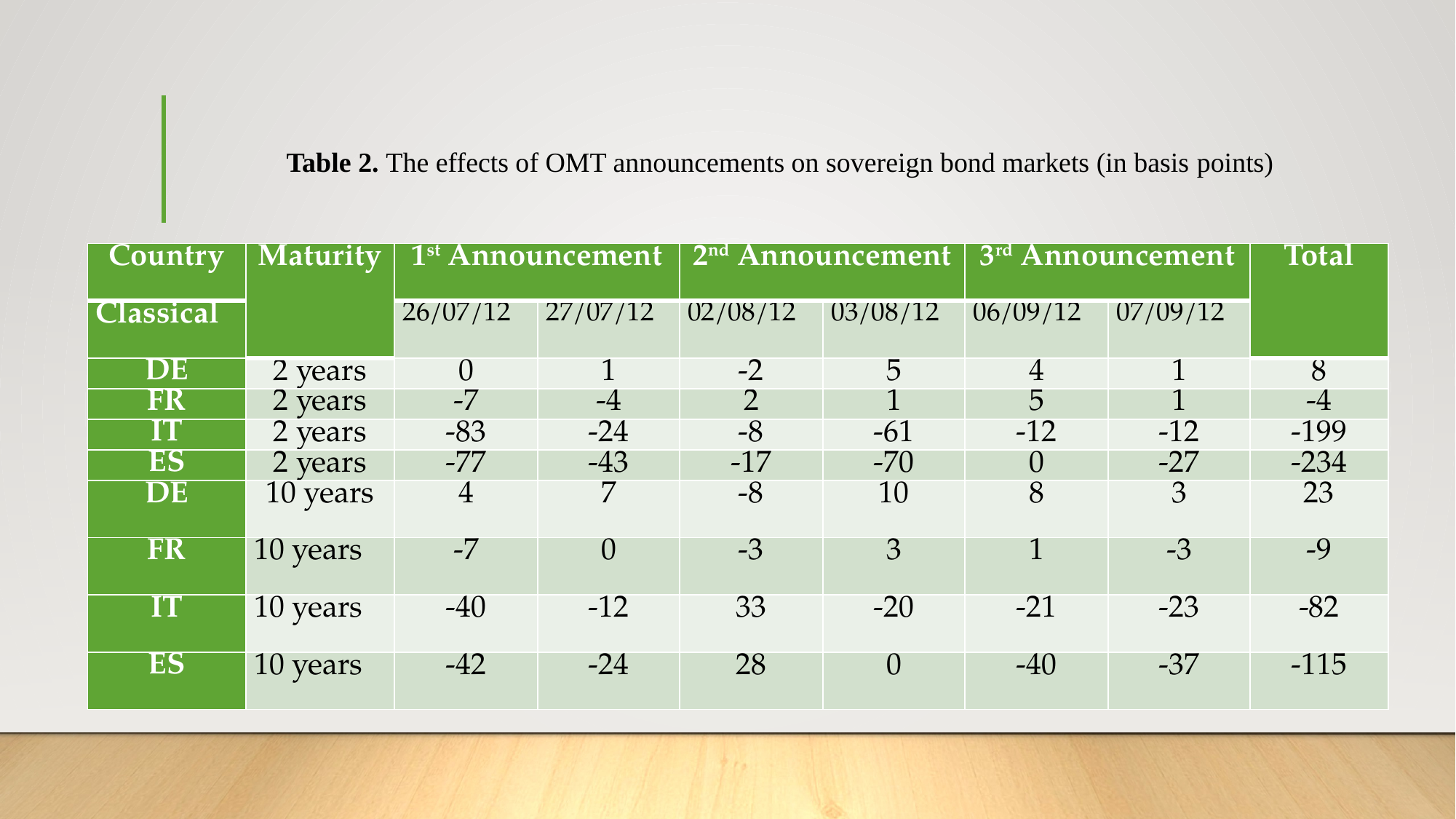

# Table 2. The effects of OMT announcements on sovereign bond markets (in basis points)
| Country | Maturity | 1st Announcement |  | 2nd Announcement |  | 3rd Announcement |  | Total |
| --- | --- | --- | --- | --- | --- | --- | --- | --- |
| Classical |  | 26/07/12 | 27/07/12 | 02/08/12 | 03/08/12 | 06/09/12 | 07/09/12 |  |
| DE | 2 years | 0 | 1 | -2 | 5 | 4 | 1 | 8 |
| FR | 2 years | -7 | -4 | 2 | 1 | 5 | 1 | -4 |
| IT | 2 years | -83 | -24 | -8 | -61 | -12 | -12 | -199 |
| ES | 2 years | -77 | -43 | -17 | -70 | 0 | -27 | -234 |
| DE | 10 years | 4 | 7 | -8 | 10 | 8 | 3 | 23 |
| FR | 10 years | -7 | 0 | -3 | 3 | 1 | -3 | -9 |
| IT | 10 years | -40 | -12 | 33 | -20 | -21 | -23 | -82 |
| ES | 10 years | -42 | -24 | 28 | 0 | -40 | -37 | -115 |